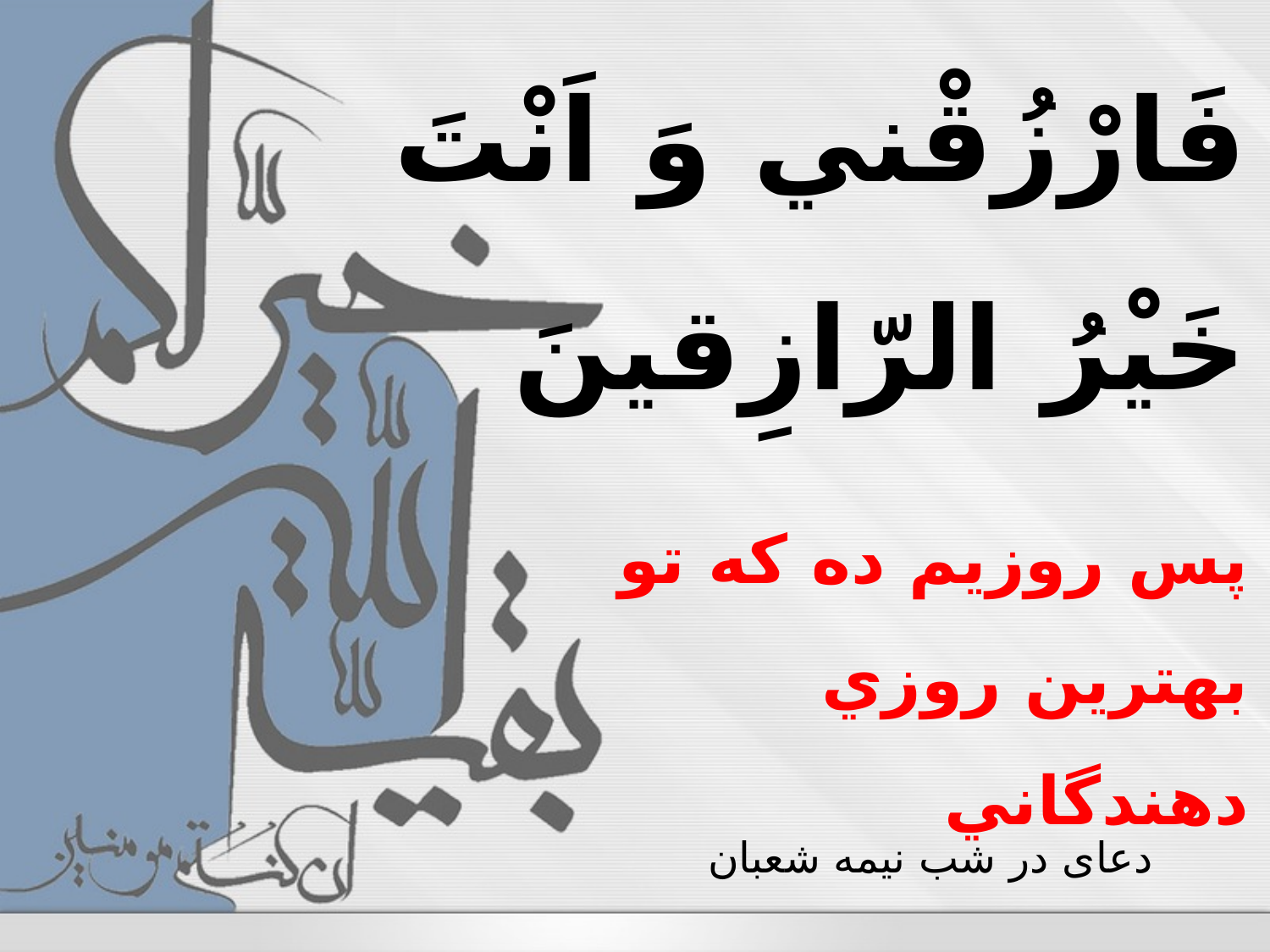

فَارْزُقْني وَ اَنْتَ
خَيْرُ الرّازِقينَ
پس روزیم ده که تو بهترین روزي دهندگاني